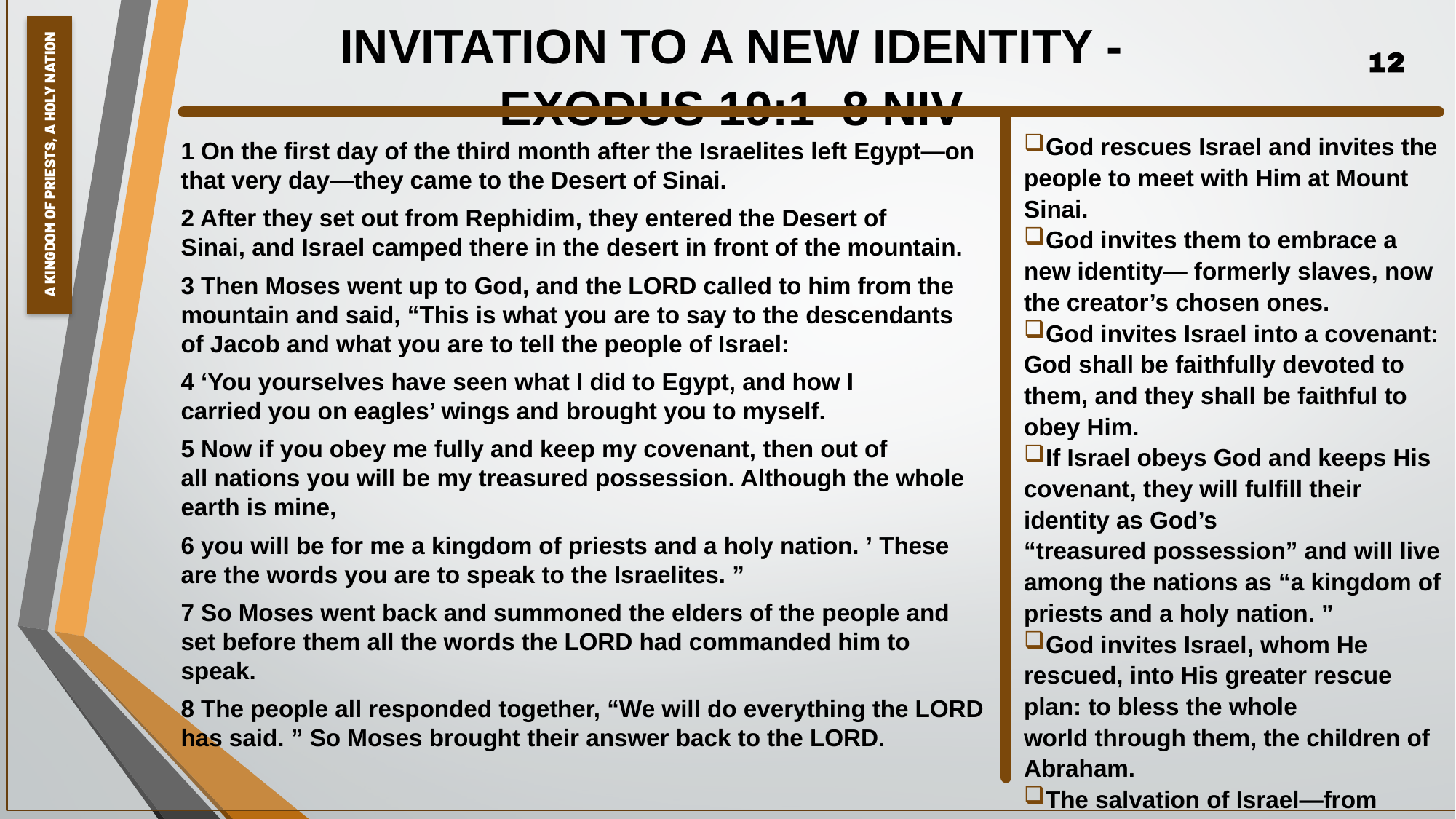

# Invitation to a New Identity - Exodus 19:1–8 NIV
12
God rescues Israel and invites the people to meet with Him at Mount Sinai.
God invites them to embrace a new identity— formerly slaves, now the creator’s chosen ones.
God invites Israel into a covenant: God shall be faithfully devoted to them, and they shall be faithful to obey Him.
If Israel obeys God and keeps His covenant, they will fulfill their identity as God’s “treasured possession” and will live among the nations as “a kingdom of priests and a holy nation. ”
God invites Israel, whom He rescued, into His greater rescue plan: to bless the whole world through them, the children of Abraham.
The salvation of Israel—from slavery in Egypt to covenant with God—becomes the model of salvation that God unveils to all people through Jesus Christ.
1 On the first day of the third month after the Israelites left Egypt—on that very day—they came to the Desert of Sinai.
2 After they set out from Rephidim, they entered the Desert of Sinai, and Israel camped there in the desert in front of the mountain.
3 Then Moses went up to God, and the LORD called to him from the mountain and said, “This is what you are to say to the descendants of Jacob and what you are to tell the people of Israel:
4 ‘You yourselves have seen what I did to Egypt, and how I carried you on eagles’ wings and brought you to myself.
5 Now if you obey me fully and keep my covenant, then out of all nations you will be my treasured possession. Although the whole earth is mine,
6 you will be for me a kingdom of priests and a holy nation. ’ These are the words you are to speak to the Israelites. ”
7 So Moses went back and summoned the elders of the people and set before them all the words the LORD had commanded him to speak.
8 The people all responded together, “We will do everything the LORD has said. ” So Moses brought their answer back to the LORD.
A Kingdom of Priests, A Holy Nation